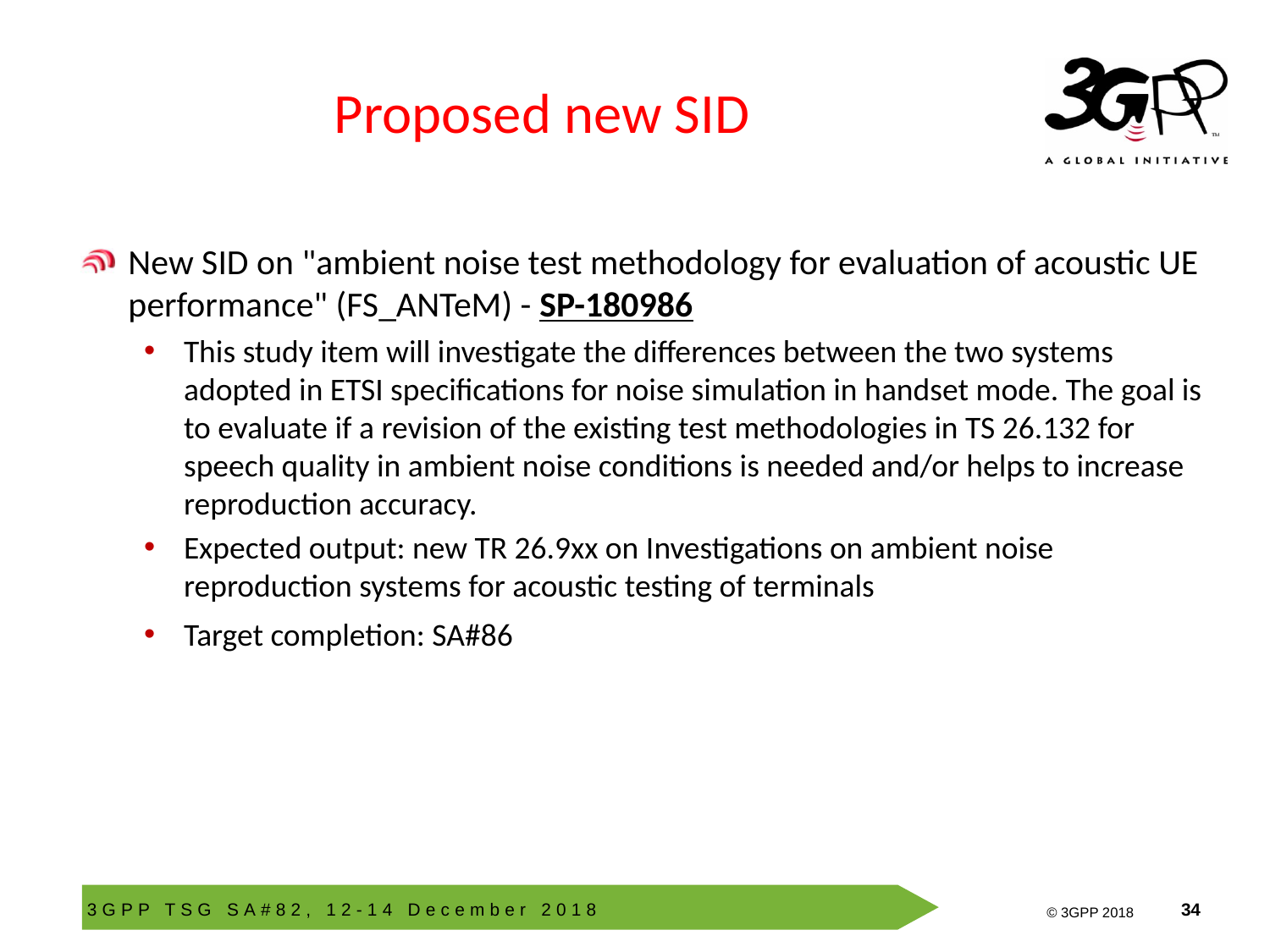

# Proposed new SID

New SID on "ambient noise test methodology for evaluation of acoustic UE performance" (FS_ANTeM) - SP-180986
This study item will investigate the differences between the two systems adopted in ETSI specifications for noise simulation in handset mode. The goal is to evaluate if a revision of the existing test methodologies in TS 26.132 for speech quality in ambient noise conditions is needed and/or helps to increase reproduction accuracy.
Expected output: new TR 26.9xx on Investigations on ambient noise reproduction systems for acoustic testing of terminals
Target completion: SA#86